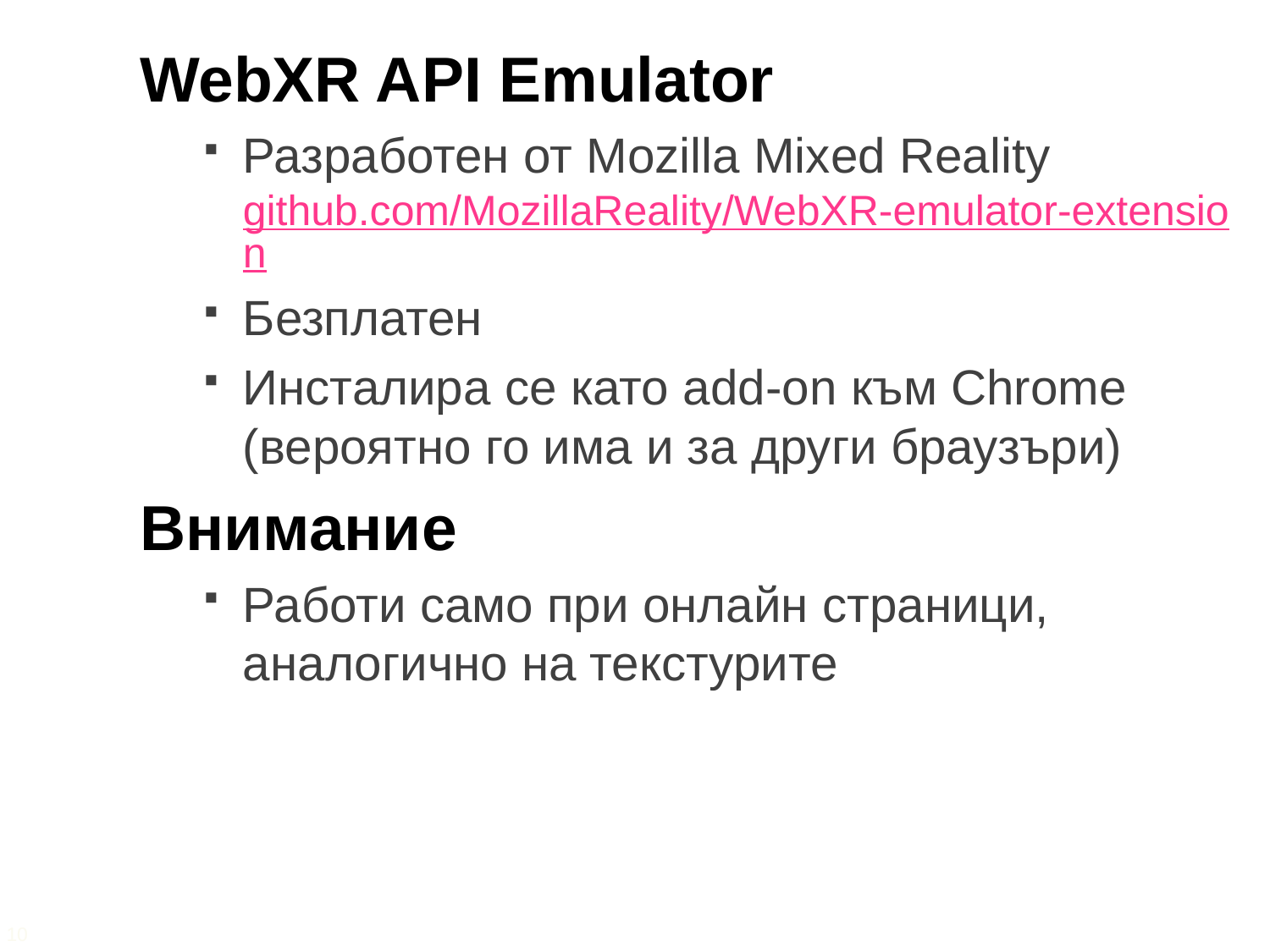

WebXR API Emulator
Разработен от Mozilla Mixed Reality
github.com/MozillaReality/WebXR-emulator-extension
Безплатен
Инсталира се като add-on към Chrome (вероятно го има и за други браузъри)
Внимание
Работи само при онлайн страници, аналогично на текстурите